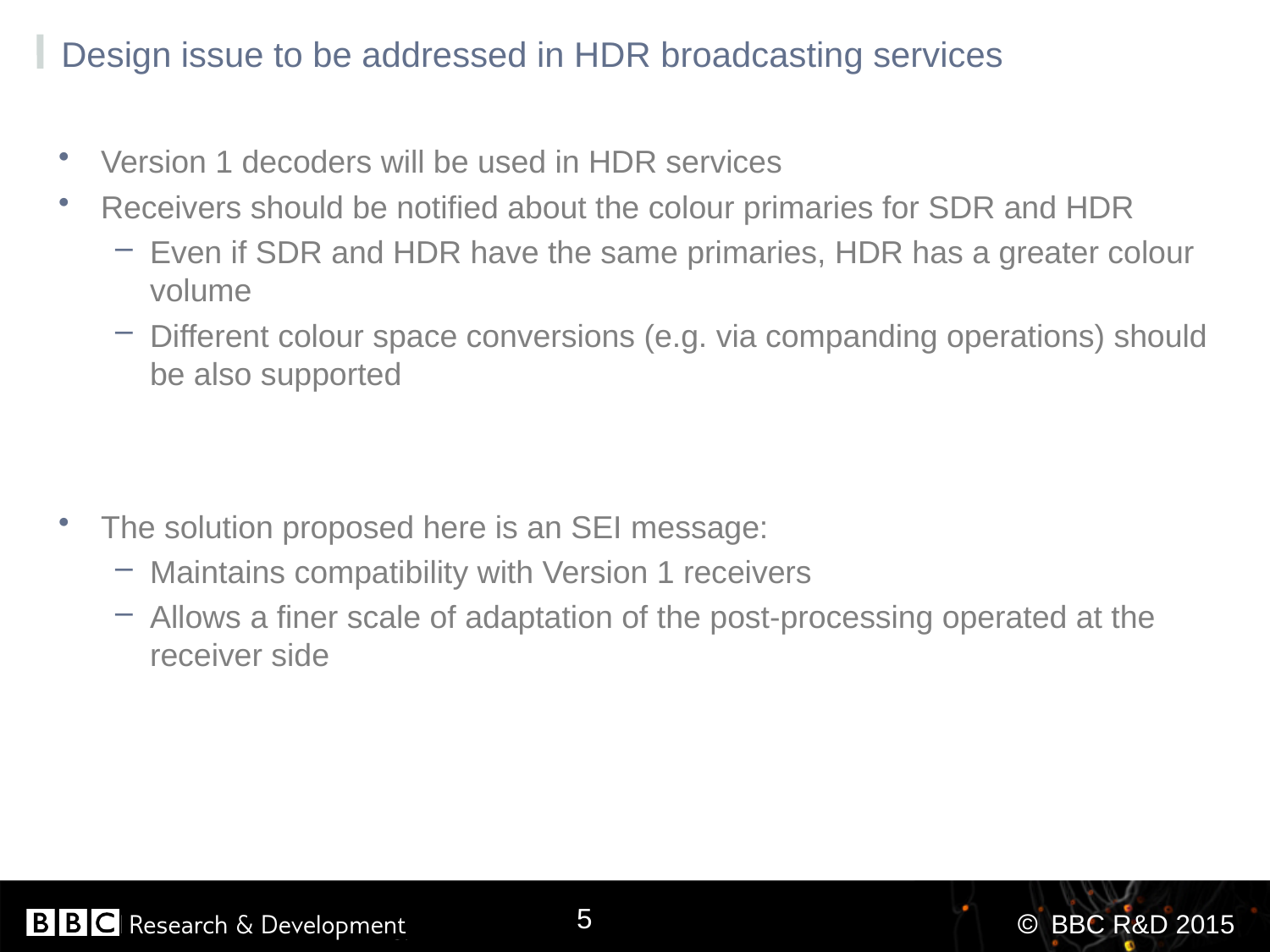

# Design issue to be addressed in HDR broadcasting services
Version 1 decoders will be used in HDR services
Receivers should be notified about the colour primaries for SDR and HDR
Even if SDR and HDR have the same primaries, HDR has a greater colour volume
Different colour space conversions (e.g. via companding operations) should be also supported

The solution proposed here is an SEI message:
Maintains compatibility with Version 1 receivers
Allows a finer scale of adaptation of the post-processing operated at the receiver side